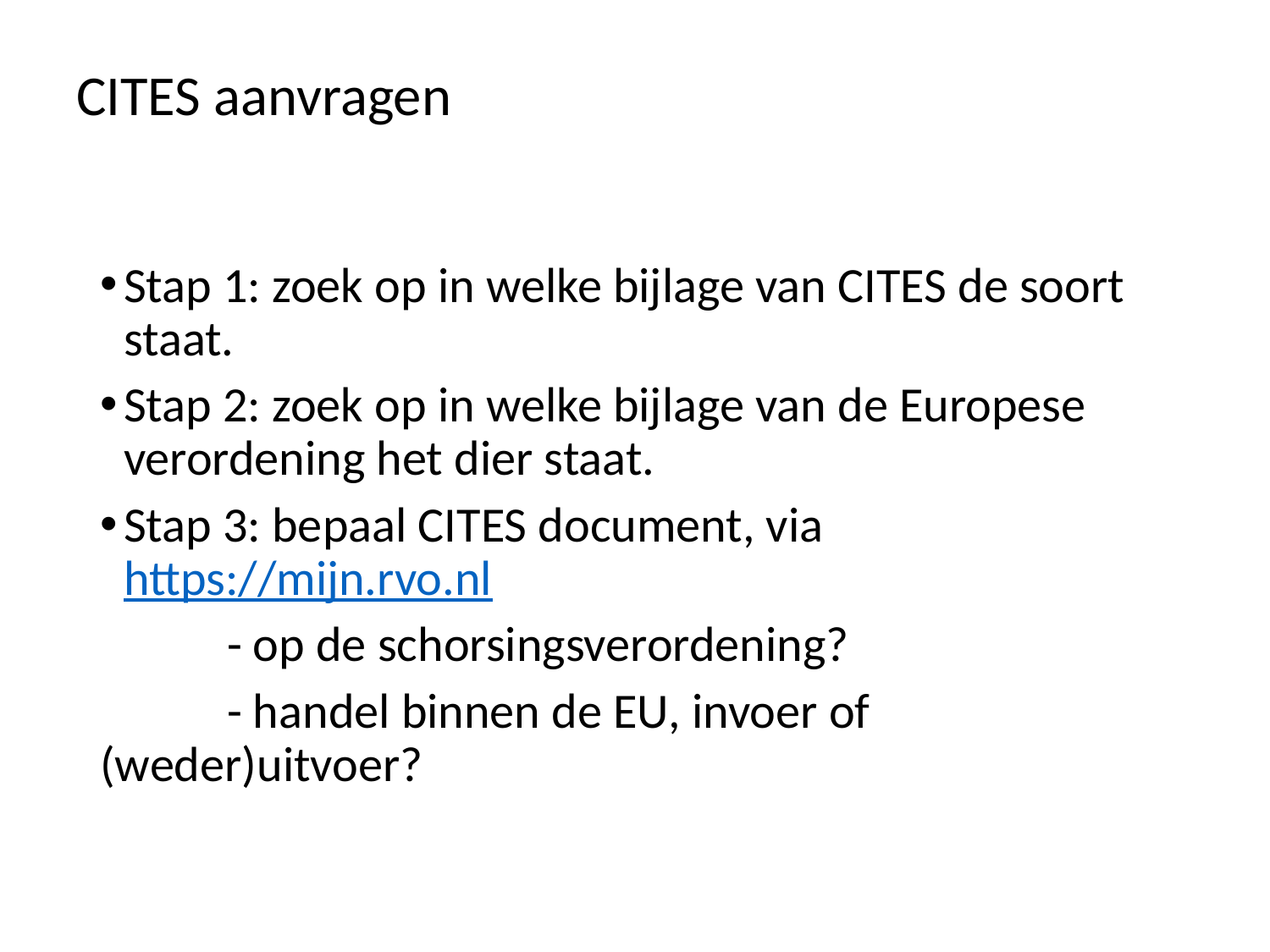

# CITES aanvragen
Stap 1: zoek op in welke bijlage van CITES de soort staat.
Stap 2: zoek op in welke bijlage van de Europese verordening het dier staat.
Stap 3: bepaal CITES document, via https://mijn.rvo.nl
	- op de schorsingsverordening?
	- handel binnen de EU, invoer of (weder)uitvoer?